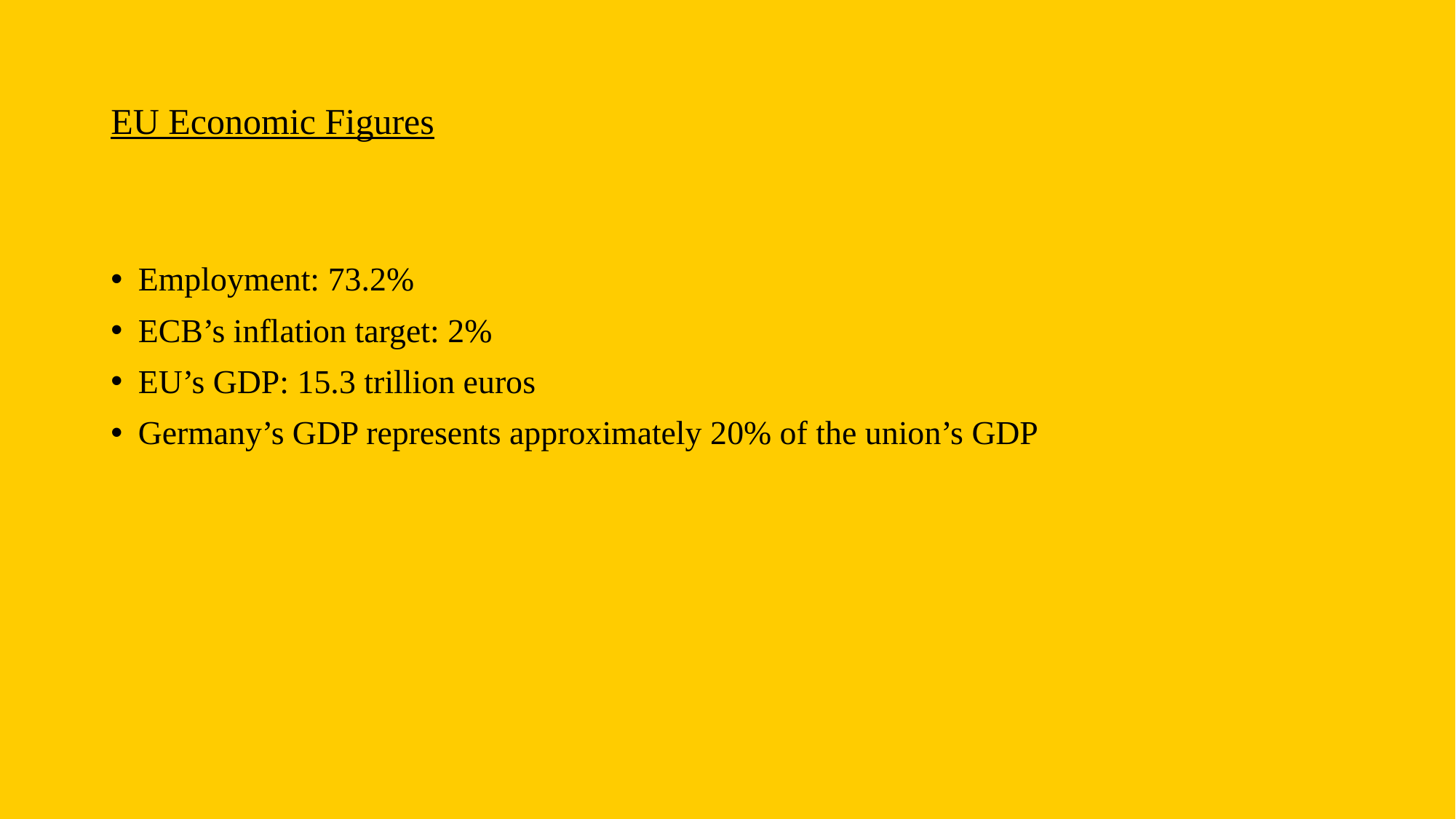

# EU Economic Figures

Employment: 73.2%
ECB’s inflation target: 2%
EU’s GDP: 15.3 trillion euros
Germany’s GDP represents approximately 20% of the union’s GDP